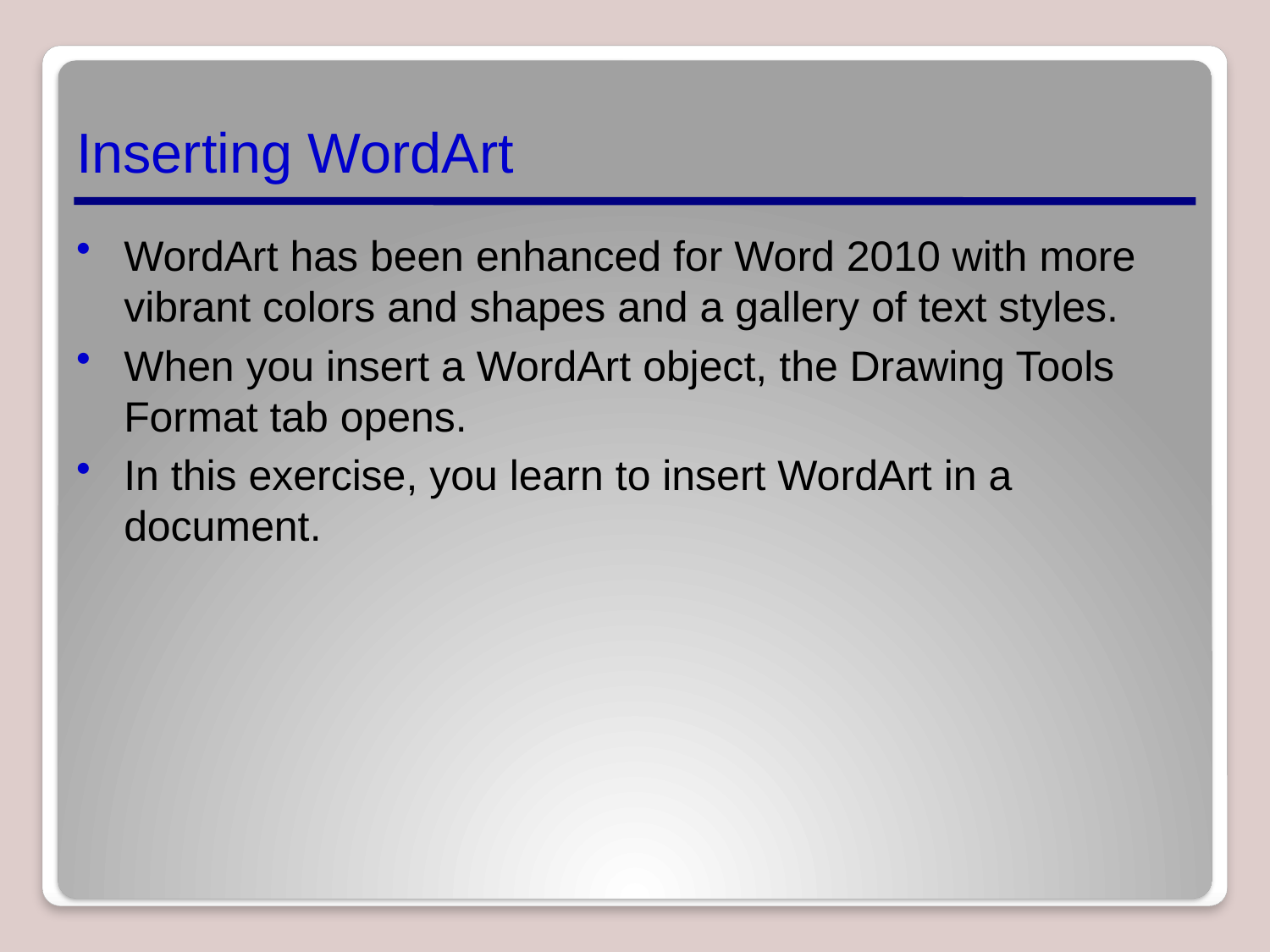

# Inserting WordArt
WordArt has been enhanced for Word 2010 with more vibrant colors and shapes and a gallery of text styles.
When you insert a WordArt object, the Drawing Tools Format tab opens.
In this exercise, you learn to insert WordArt in a document.